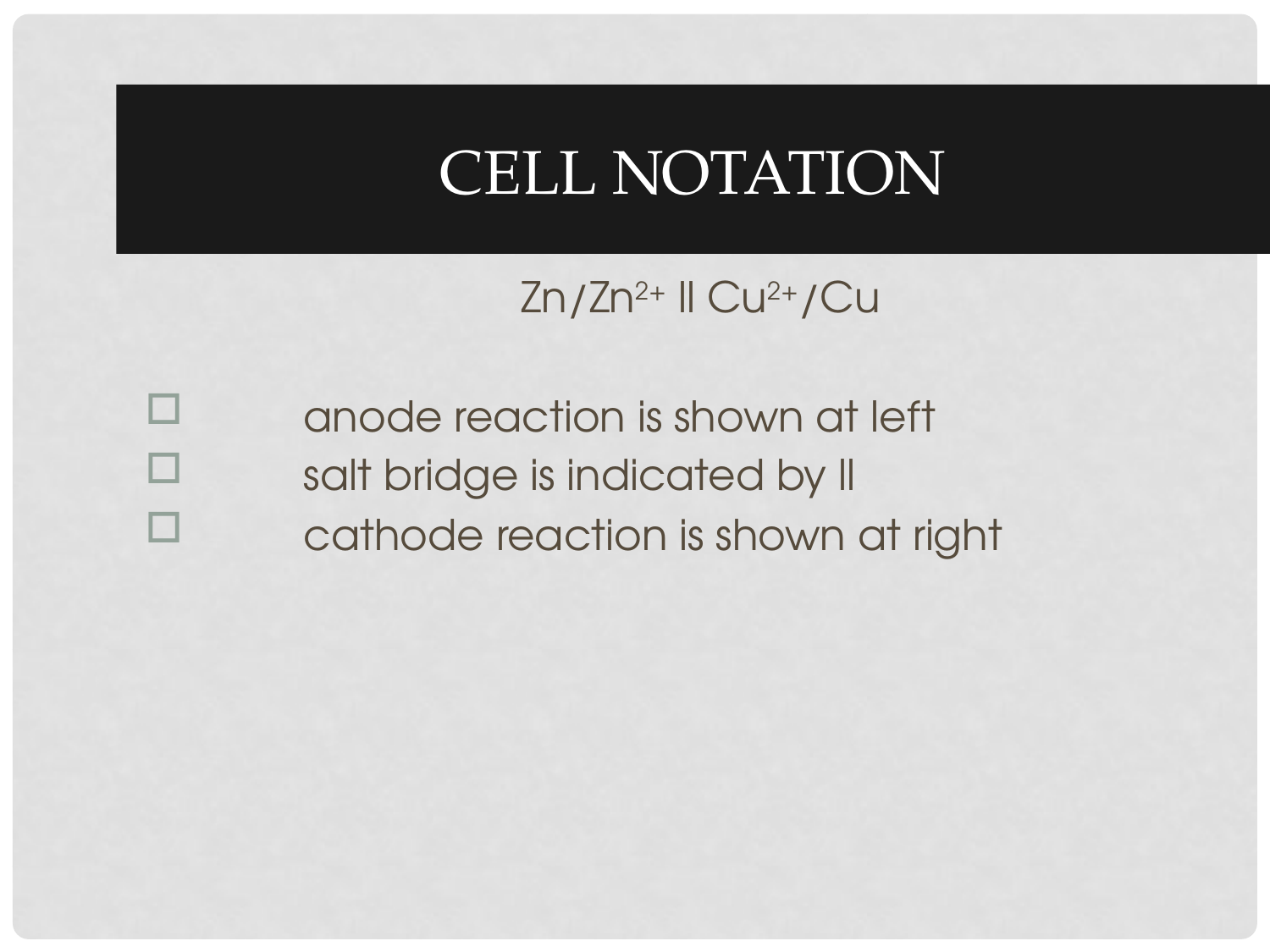

Cell Notation
Zn/Zn2+ ll Cu2+/Cu

	anode reaction is shown at left
	salt bridge is indicated by ll
	cathode reaction is shown at right